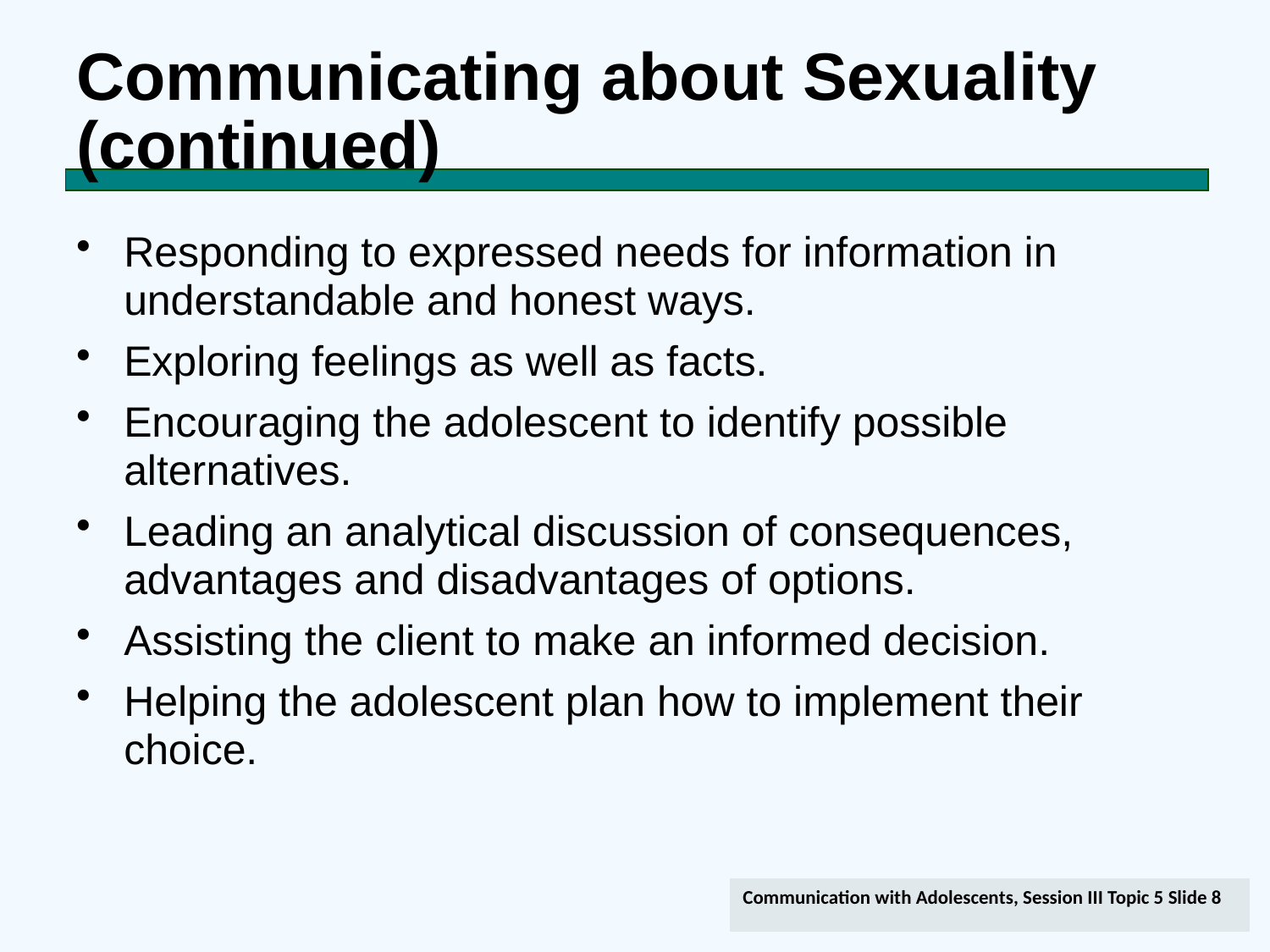

# Communicating about Sexuality (continued)
Responding to expressed needs for information in understandable and honest ways.
Exploring feelings as well as facts.
Encouraging the adolescent to identify possible alternatives.
Leading an analytical discussion of consequences, advantages and disadvantages of options.
Assisting the client to make an informed decision.
Helping the adolescent plan how to implement their choice.

Communication with Adolescents, Session III Topic 5 Slide 8